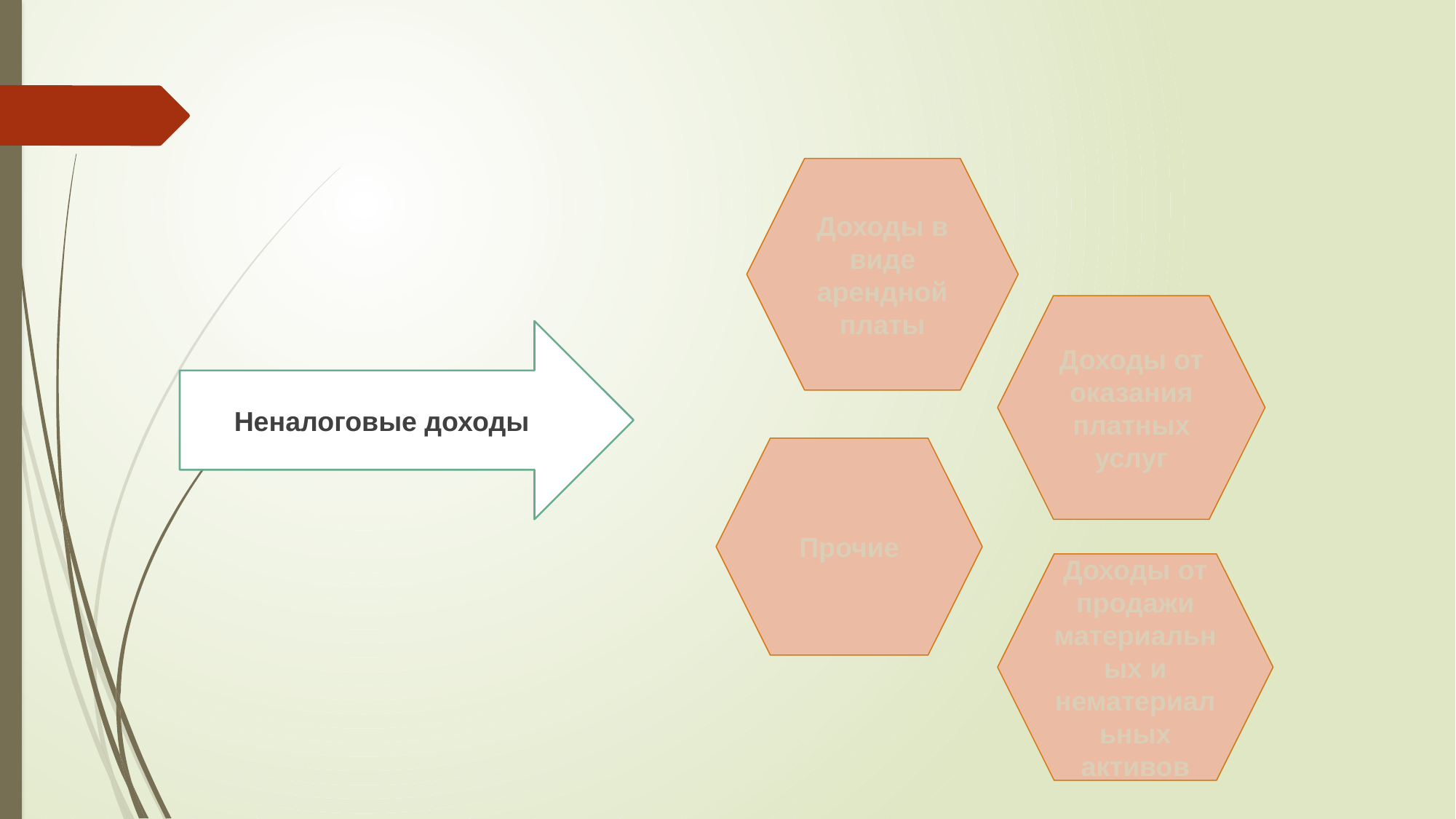

Доходы в виде арендной платы
Доходы от оказания платных услуг
Неналоговые доходы
Прочие
Доходы от продажи материальных и нематериальных активов